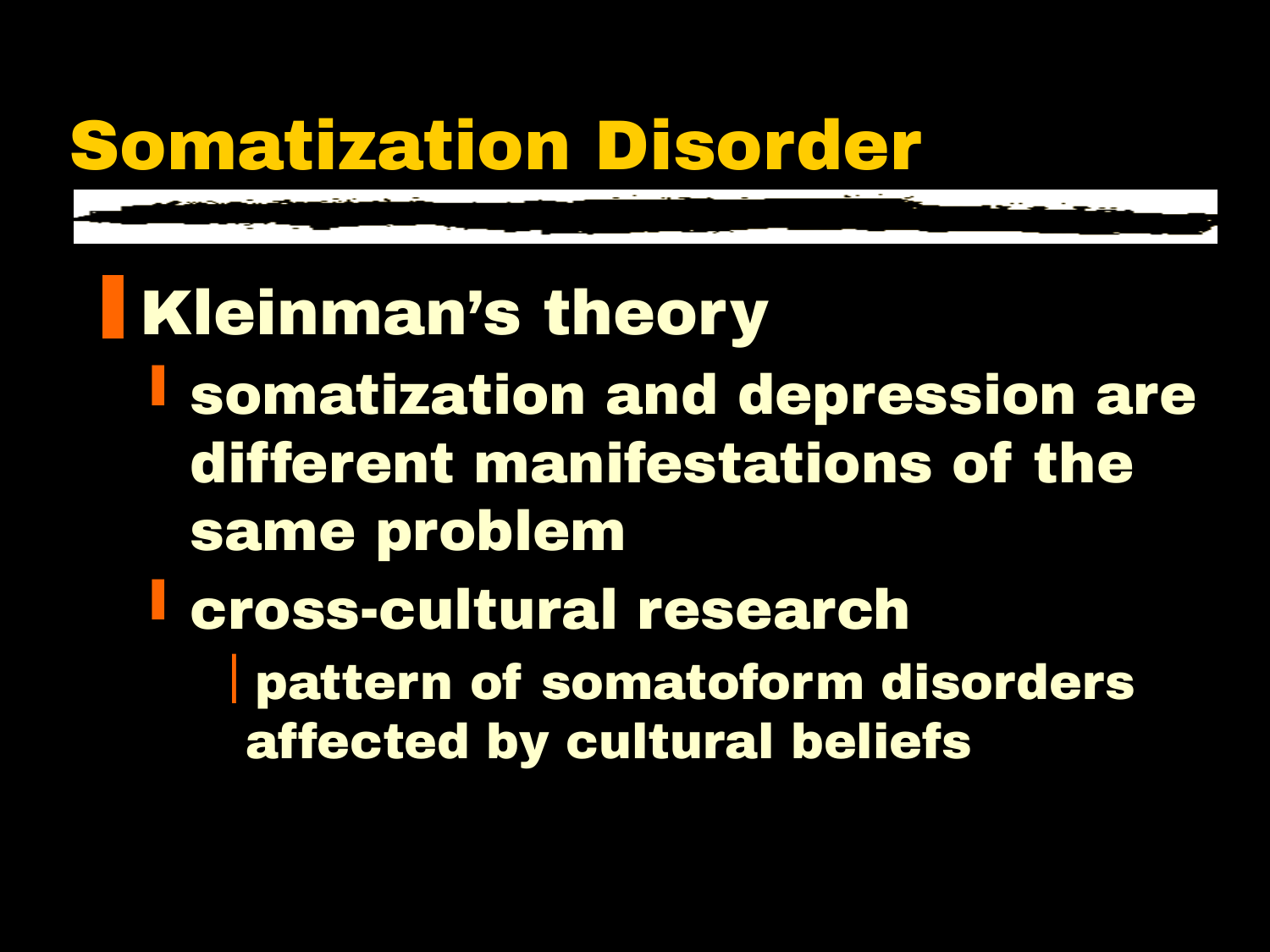

# Somatization Disorder
Kleinman’s theory
somatization and depression are different manifestations of the same problem
cross-cultural research
pattern of somatoform disorders affected by cultural beliefs